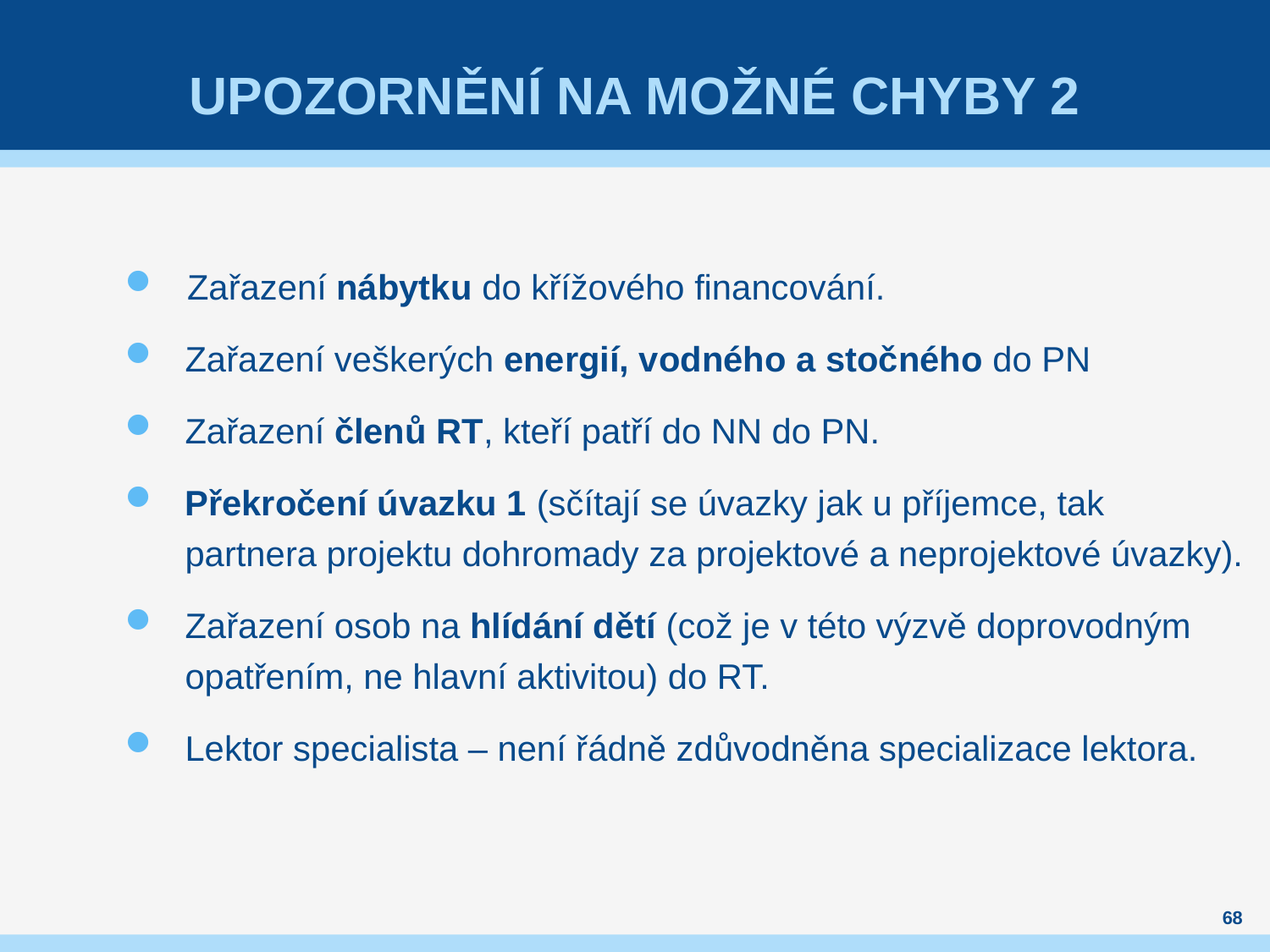

# Upozornění na možné CHYBY 2
Zařazení nábytku do křížového financování.
Zařazení veškerých energií, vodného a stočného do PN
Zařazení členů RT, kteří patří do NN do PN.
Překročení úvazku 1 (sčítají se úvazky jak u příjemce, tak partnera projektu dohromady za projektové a neprojektové úvazky).
Zařazení osob na hlídání dětí (což je v této výzvě doprovodným opatřením, ne hlavní aktivitou) do RT.
Lektor specialista – není řádně zdůvodněna specializace lektora.

68